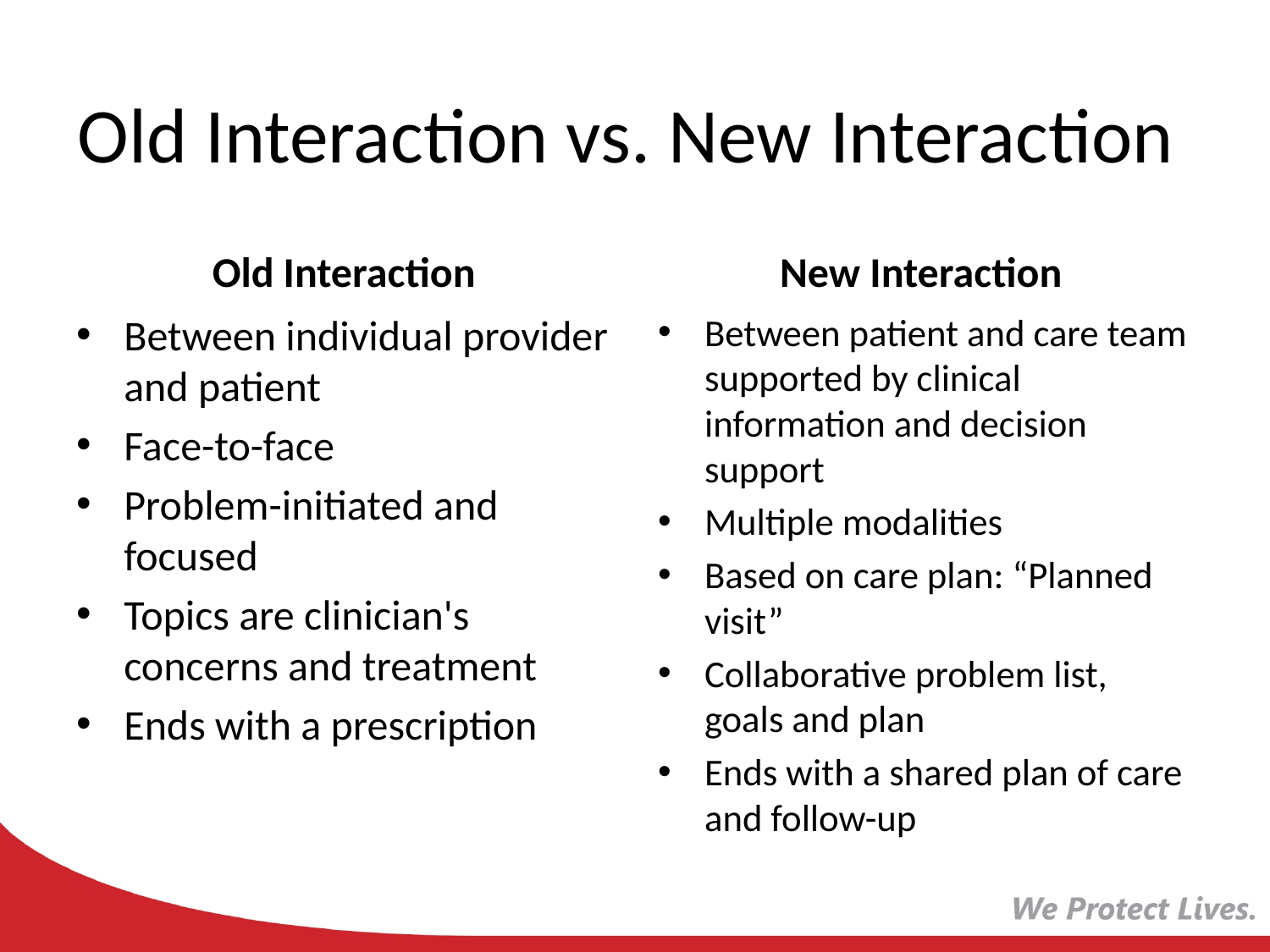

# Old Interaction vs. New Interaction
Old Interaction
New Interaction
Between individual provider and patient
Face-to-face
Problem-initiated and focused
Topics are clinician's concerns and treatment
Ends with a prescription

Between patient and care team supported by clinical information and decision support
Multiple modalities
Based on care plan: “Planned visit”
Collaborative problem list, goals and plan
Ends with a shared plan of care and follow-up